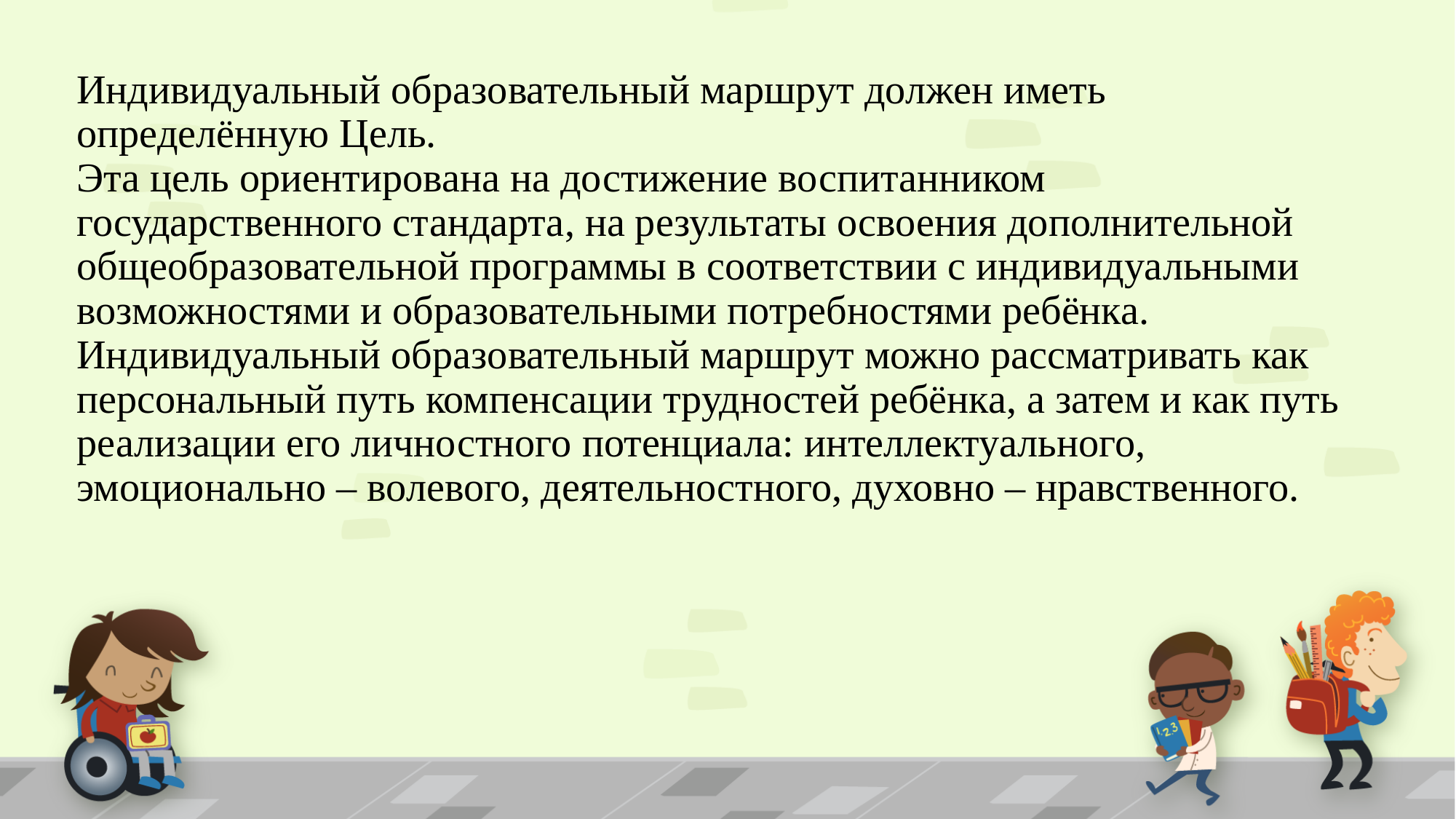

# Индивидуальный образовательный маршрут должен иметь определённую Цель. Эта цель ориентирована на достижение воспитанником государственного стандарта, на результаты освоения дополнительной общеобразовательной программы в соответствии с индивидуальными возможностями и образовательными потребностями ребёнка. Индивидуальный образовательный маршрут можно рассматривать как персональный путь компенсации трудностей ребёнка, а затем и как путь реализации его личностного потенциала: интеллектуального, эмоционально – волевого, деятельностного, духовно – нравственного.